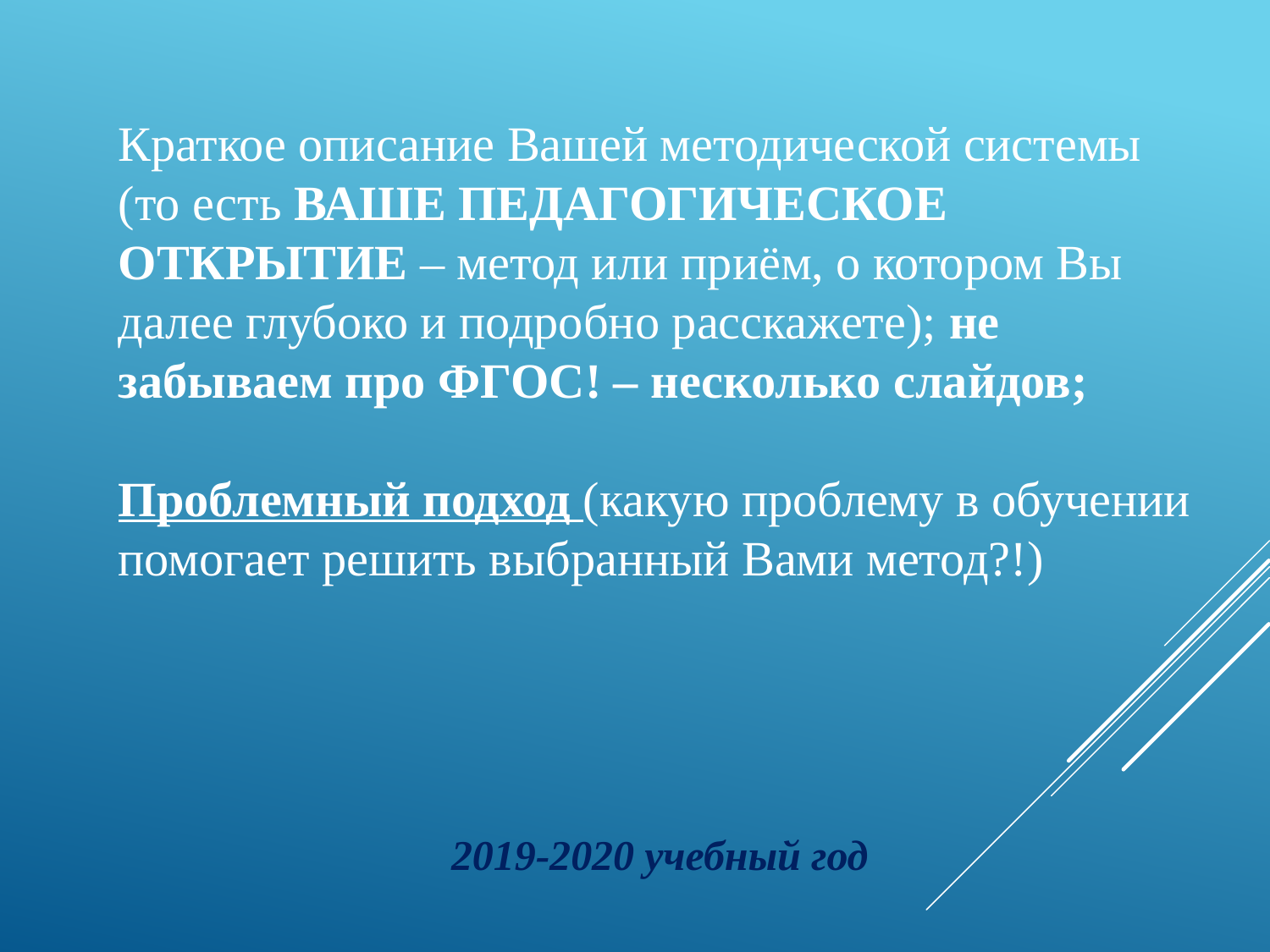

Краткое описание Вашей методической системы (то есть ВАШЕ ПЕДАГОГИЧЕСКОЕ ОТКРЫТИЕ – метод или приём, о котором Вы далее глубоко и подробно расскажете); не забываем про ФГОС! – несколько слайдов;

Проблемный подход (какую проблему в обучении помогает решить выбранный Вами метод?!)
2019-2020 учебный год